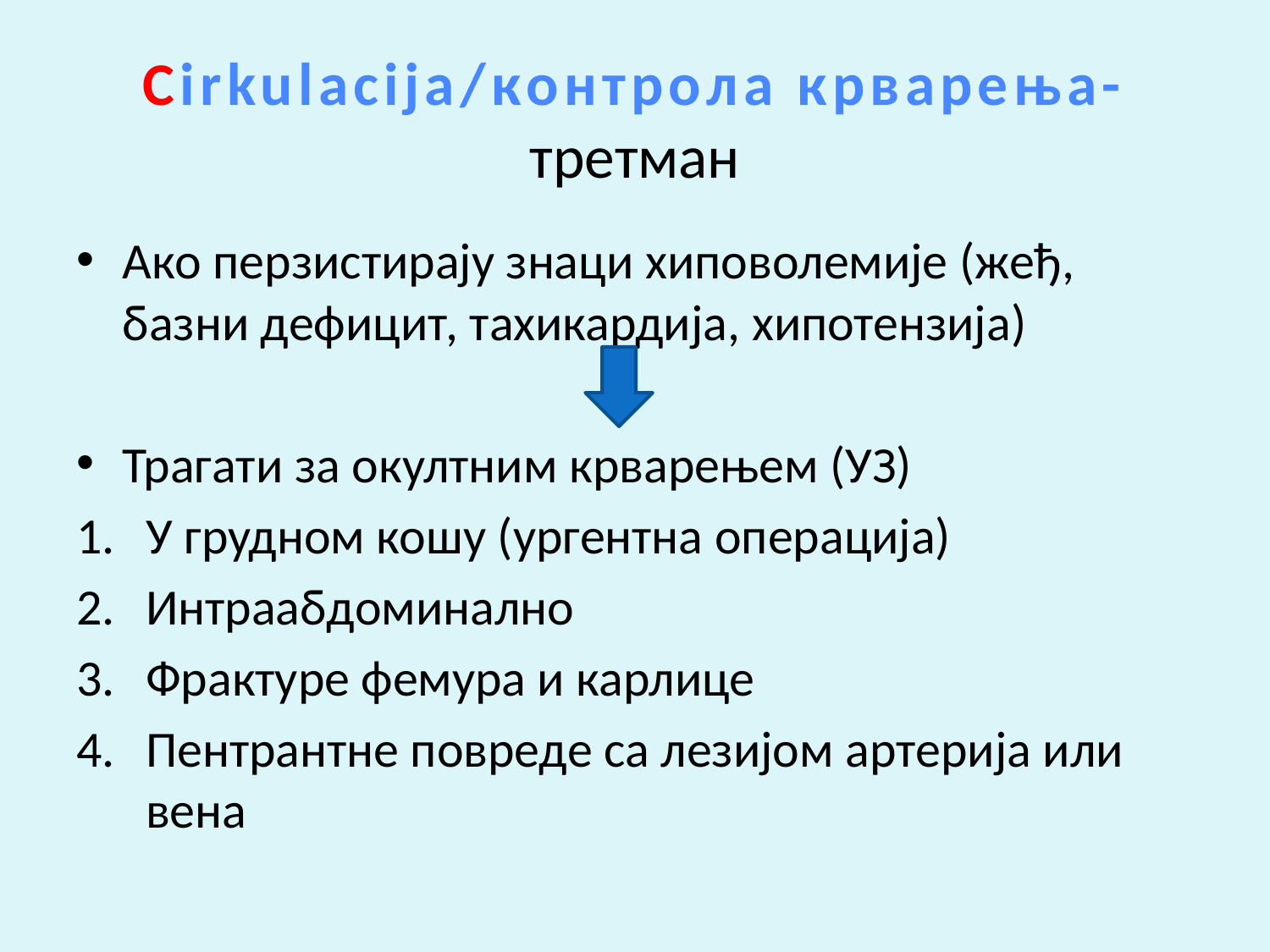

# Cirkulacija/контрола крварења- третман
Ако перзистирају знаци хиповолемије (жеђ, базни дефицит, тахикардија, хипотензија)

Трагати за окултним крварењем (УЗ)
У грудном кошу (ургентна операција)
Интраабдоминално
Фрактуре фемура и карлице
Пентрантне повреде са лезијом артерија или вена